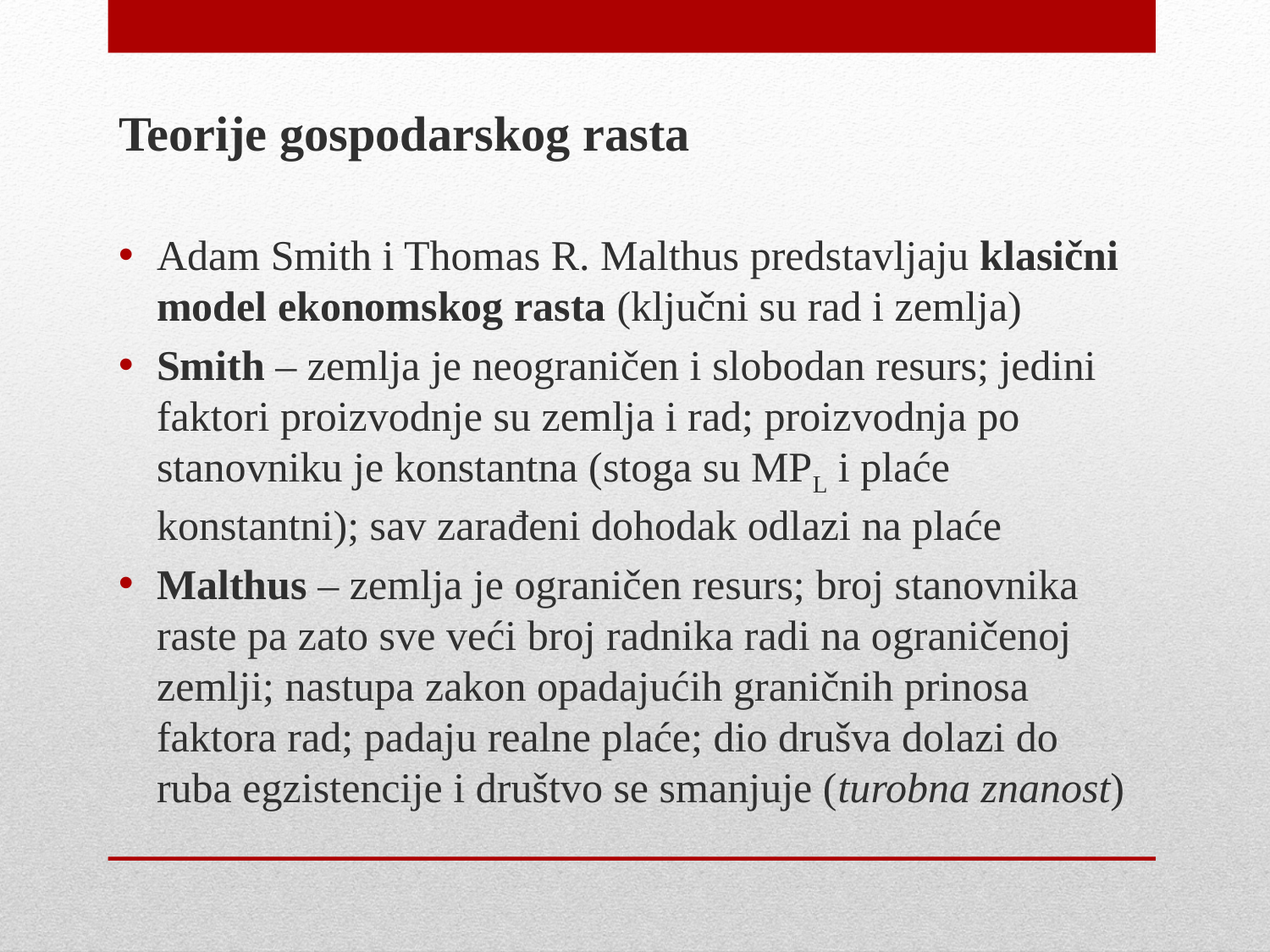

Teorije gospodarskog rasta

Adam Smith i Thomas R. Malthus predstavljaju klasični model ekonomskog rasta (ključni su rad i zemlja)
Smith – zemlja je neograničen i slobodan resurs; jedini faktori proizvodnje su zemlja i rad; proizvodnja po stanovniku je konstantna (stoga su MPL i plaće konstantni); sav zarađeni dohodak odlazi na plaće
Malthus – zemlja je ograničen resurs; broj stanovnika raste pa zato sve veći broj radnika radi na ograničenoj zemlji; nastupa zakon opadajućih graničnih prinosa faktora rad; padaju realne plaće; dio drušva dolazi do ruba egzistencije i društvo se smanjuje (turobna znanost)